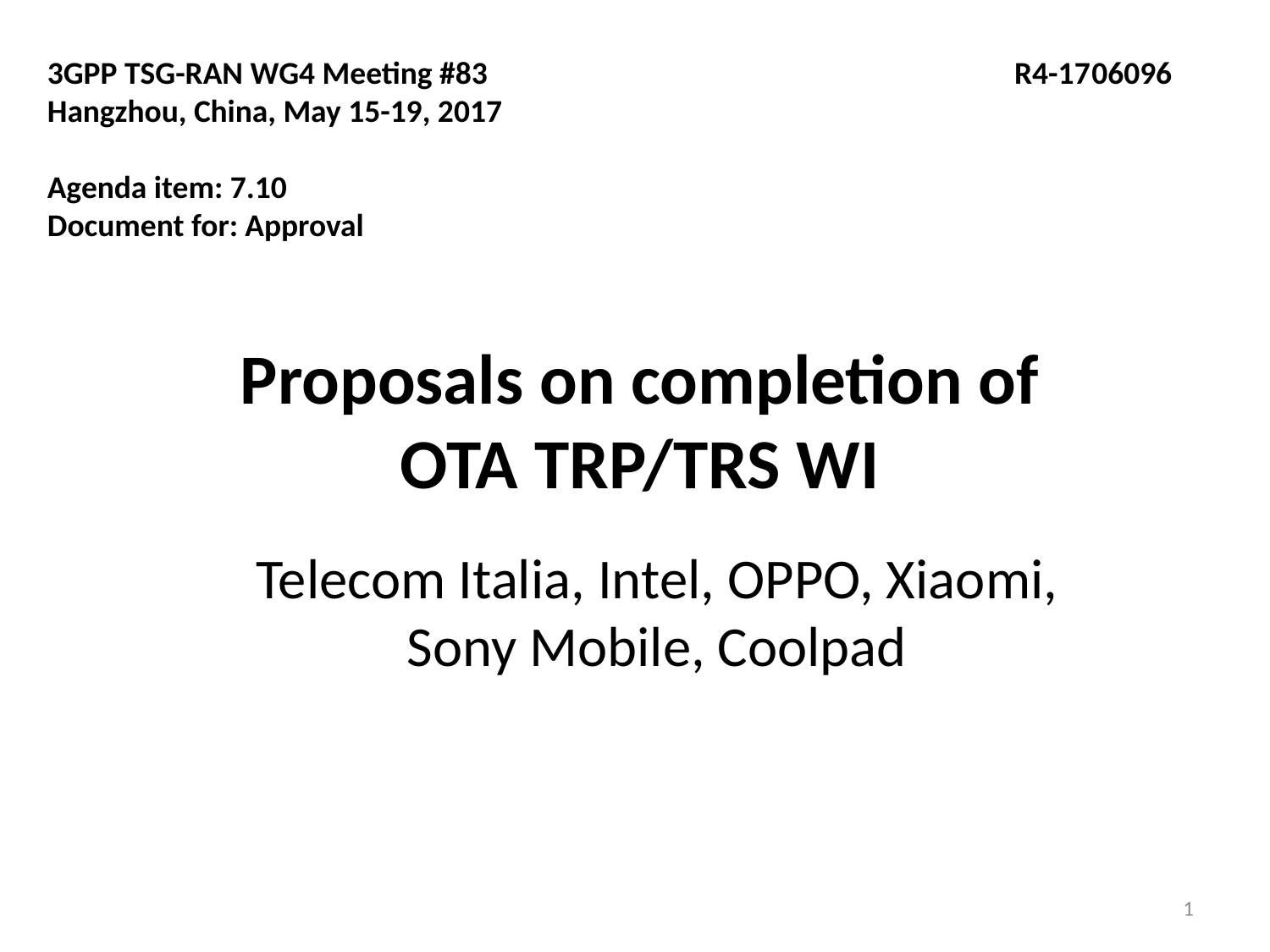

3GPP TSG-RAN WG4 Meeting #83	                                                                R4-1706096
Hangzhou, China, May 15-19, 2017

Agenda item: 7.10
Document for: Approval

# Proposals on completion of OTA TRP/TRS WI
Telecom Italia, Intel, OPPO, Xiaomi, Sony Mobile, Coolpad
1